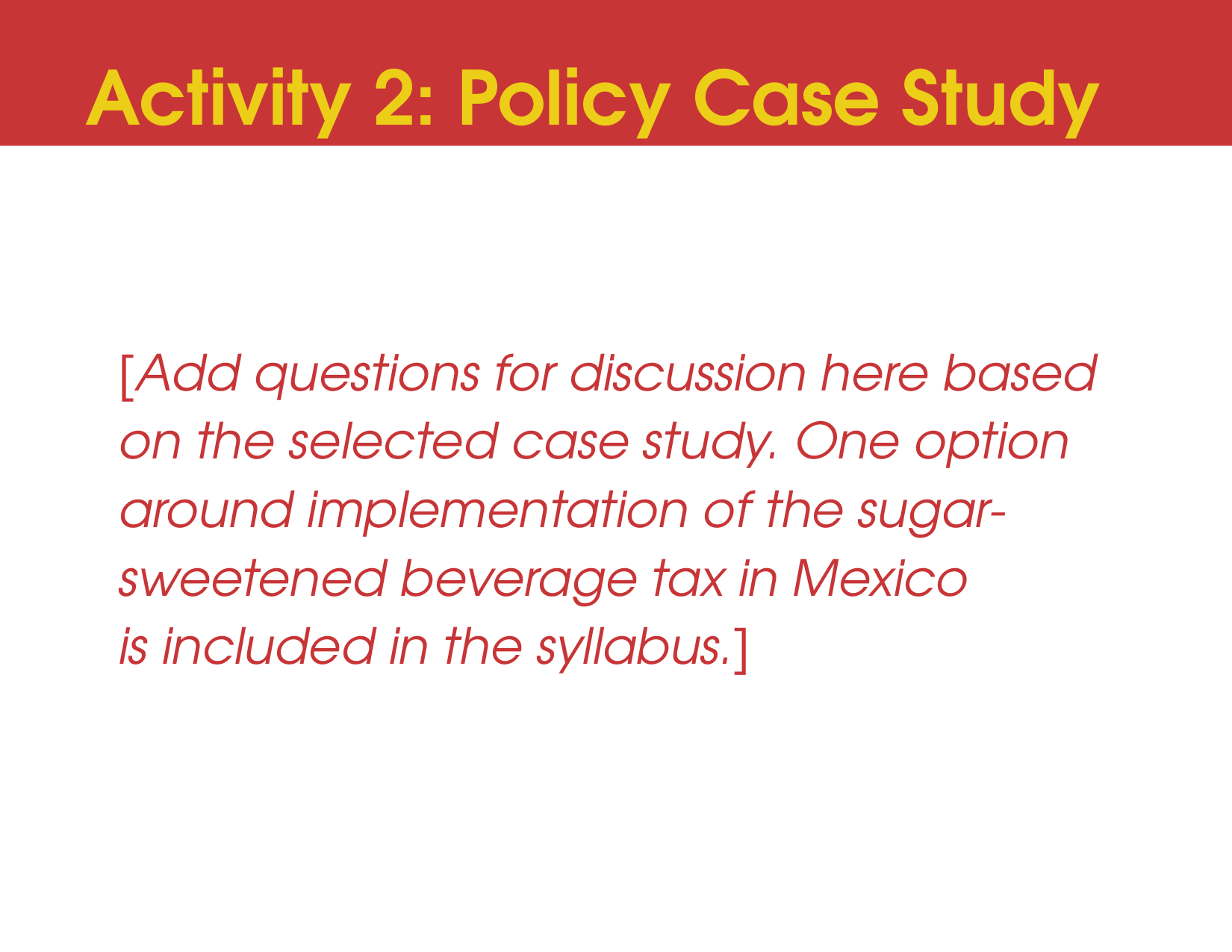

# Activity 2: Policy Case Study
[Add questions for discussion here based on the selected case study. One option around implementation of the sugar-sweetened beverage tax in Mexico
is included in the syllabus.]